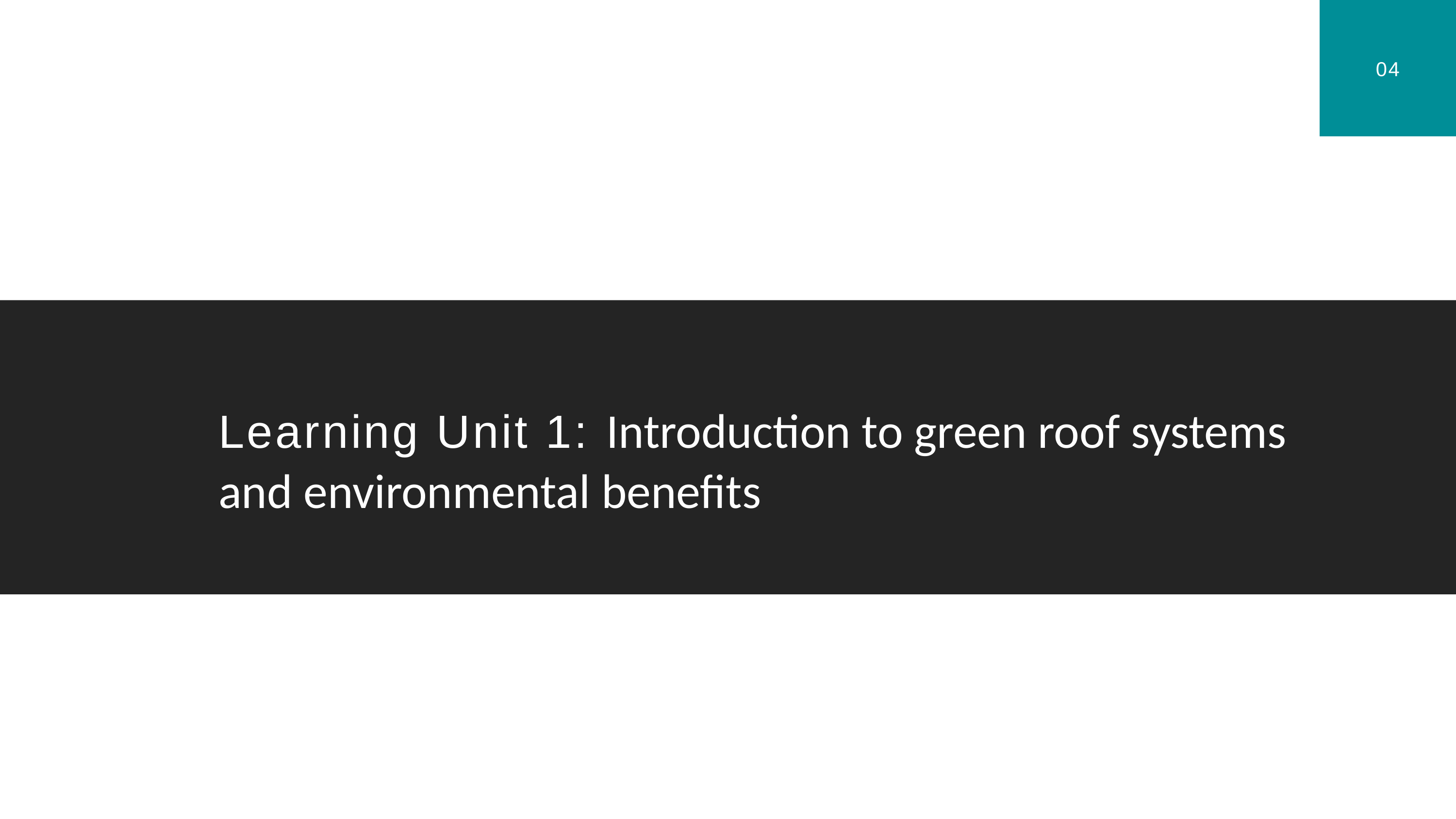

04

Learning Unit 1: Introduction to green roof systems and environmental benefits